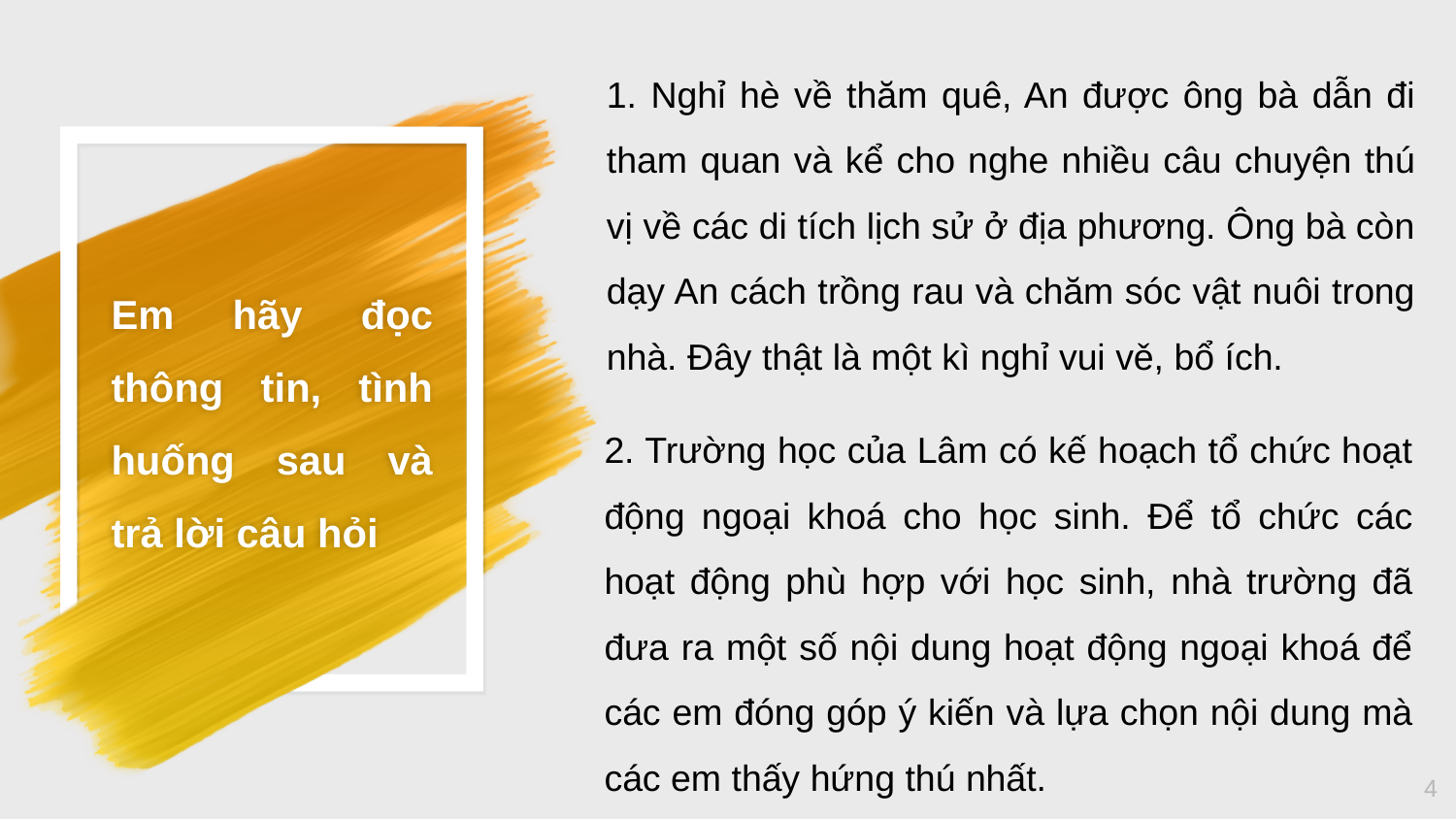

1. Nghỉ hè về thăm quê, An được ông bà dẫn đi tham quan và kể cho nghe nhiều câu chuyện thú vị về các di tích lịch sử ở địa phương. Ông bà còn dạy An cách trồng rau và chăm sóc vật nuôi trong nhà. Đây thật là một kì nghỉ vui vě, bổ ích.
# Em hãy đọc thông tin, tình huống sau và trả lời câu hỏi
2. Trường học của Lâm có kế hoạch tổ chức hoạt động ngoại khoá cho học sinh. Để tổ chức các hoạt động phù hợp với học sinh, nhà trường đã đưa ra một số nội dung hoạt động ngoại khoá để các em đóng góp ý kiến và lựa chọn nội dung mà các em thấy hứng thú nhất.
4